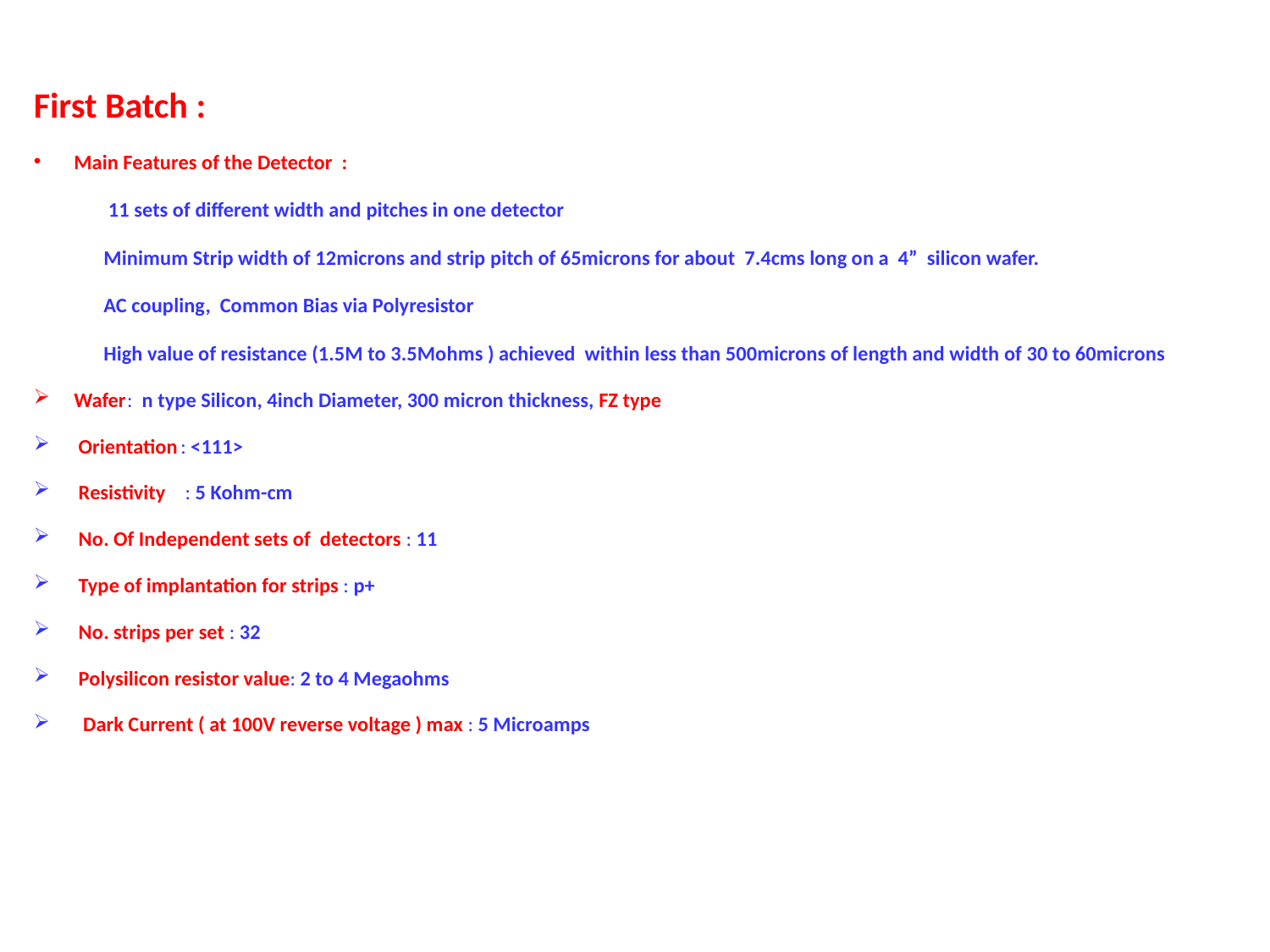

First Batch :

Main Features of the Detector  :

                11 sets of different width and pitches in one detector

               Minimum Strip width of 12microns and strip pitch of 65microns for about  7.4cms long on a  4”  silicon wafer.

               AC coupling,  Common Bias via Polyresistor

               High value of resistance (1.5M to 3.5Mohms ) achieved  within less than 500microns of length and width of 30 to 60microns
Wafer		:  n type Silicon, 4inch Diameter, 300 micron thickness, FZ type
 Orientation	: <111>
 Resistivity	 : 5 Kohm-cm
 No. Of Independent sets of  detectors : 11
 Type of implantation for strips : p+
 No. strips per set : 32
 Polysilicon resistor value: 2 to 4 Megaohms
  Dark Current ( at 100V reverse voltage ) max : 5 Microamps